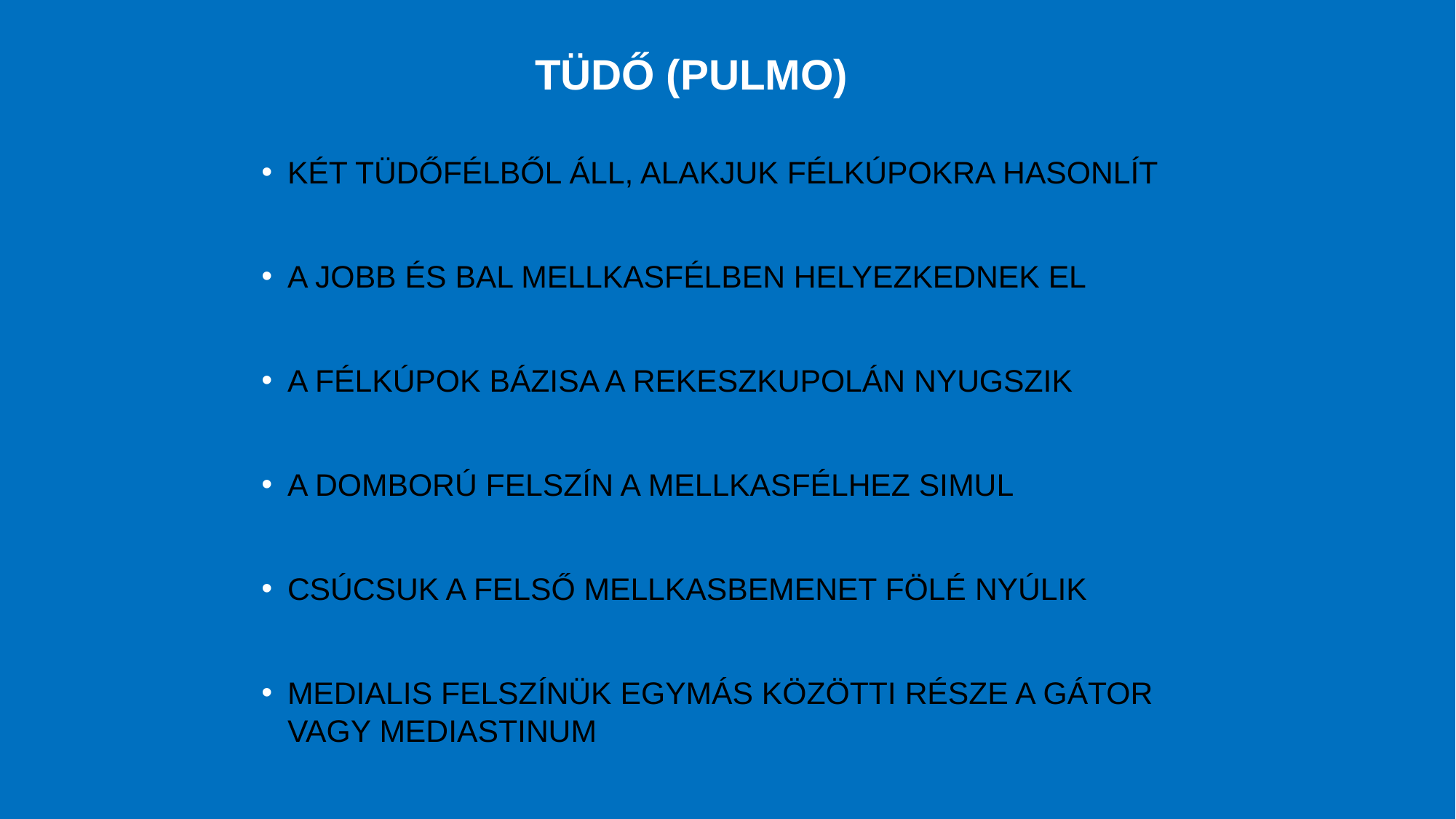

# Tüdő (pulmo)
két tüdőfélből áll, alakjuk félkúpokra hasonlít

a jobb és bal mellkasfélben helyezkednek el

a félkúpok bázisa a rekeszkupolán nyugszik

a domború felszín a mellkasfélhez simul

csúcsuk a felső mellkasbemenet fölé nyúlik

medialis felszínük egymás közötti része a gátor vagy mediastinum